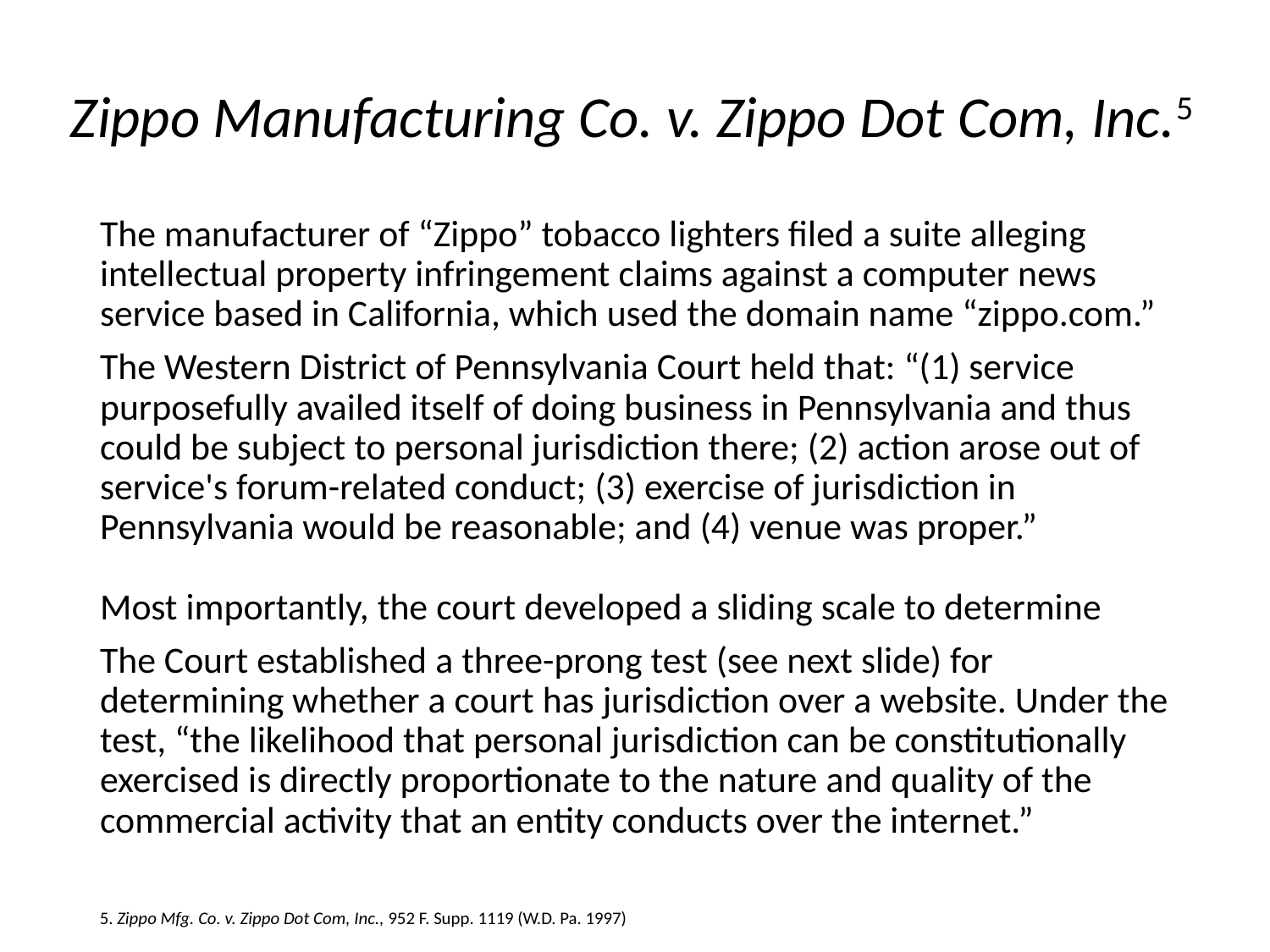

# Zippo Manufacturing Co. v. Zippo Dot Com, Inc.5
The manufacturer of “Zippo” tobacco lighters filed a suite alleging intellectual property infringement claims against a computer news service based in California, which used the domain name “zippo.com.”
The Western District of Pennsylvania Court held that: “(1) service purposefully availed itself of doing business in Pennsylvania and thus could be subject to personal jurisdiction there; (2) action arose out of service's forum-related conduct; (3) exercise of jurisdiction in Pennsylvania would be reasonable; and (4) venue was proper.”
Most importantly, the court developed a sliding scale to determine
The Court established a three-prong test (see next slide) for determining whether a court has jurisdiction over a website. Under the test, “the likelihood that personal jurisdiction can be constitutionally exercised is directly proportionate to the nature and quality of the commercial activity that an entity conducts over the internet.”
5. Zippo Mfg. Co. v. Zippo Dot Com, Inc., 952 F. Supp. 1119 (W.D. Pa. 1997)